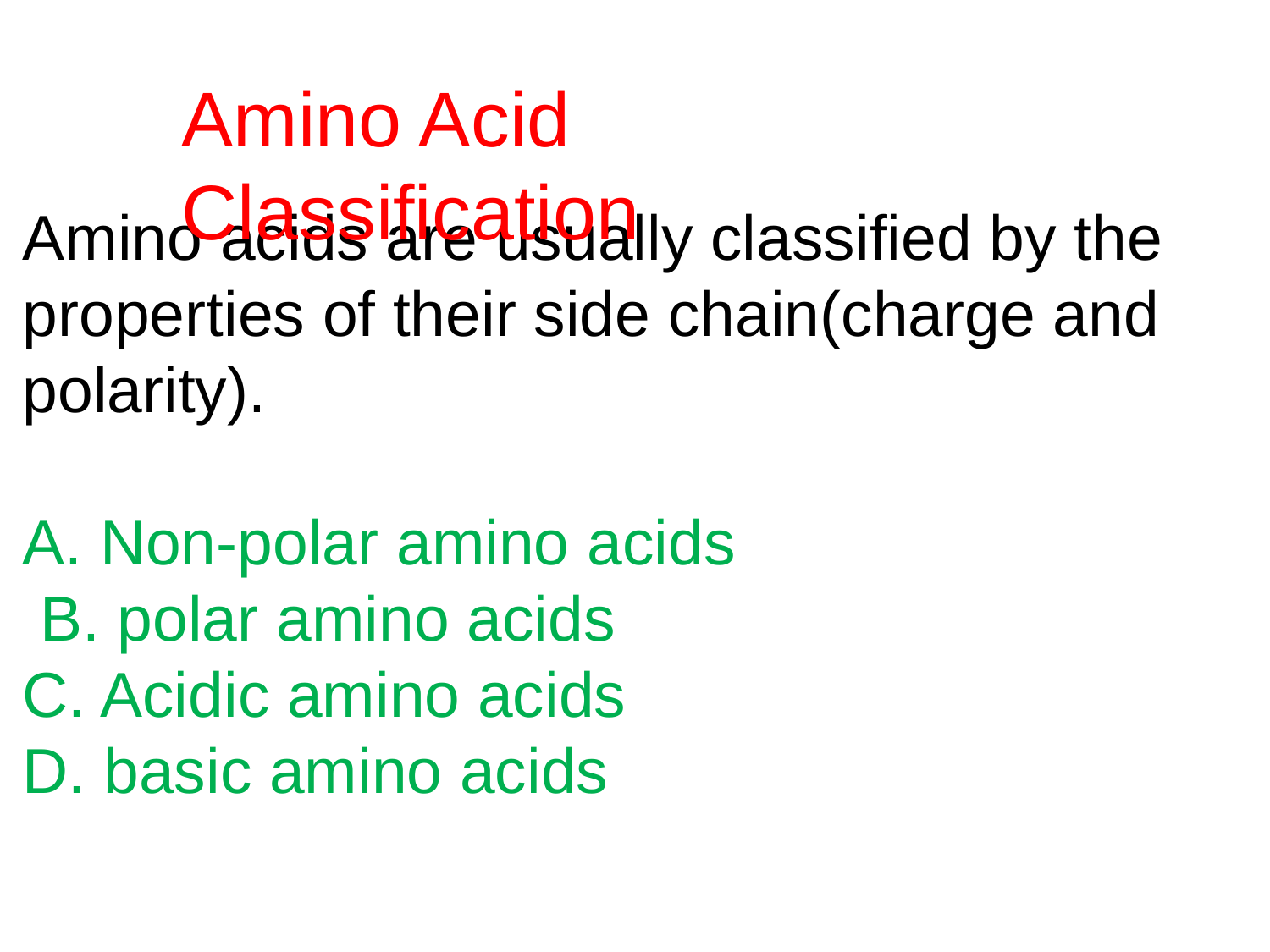

Amino Acid Classification
Amino acids are usually classified by the properties of their side chain(charge and polarity).

A. Non-polar amino acids
 B. polar amino acids
C. Acidic amino acids
D. basic amino acids